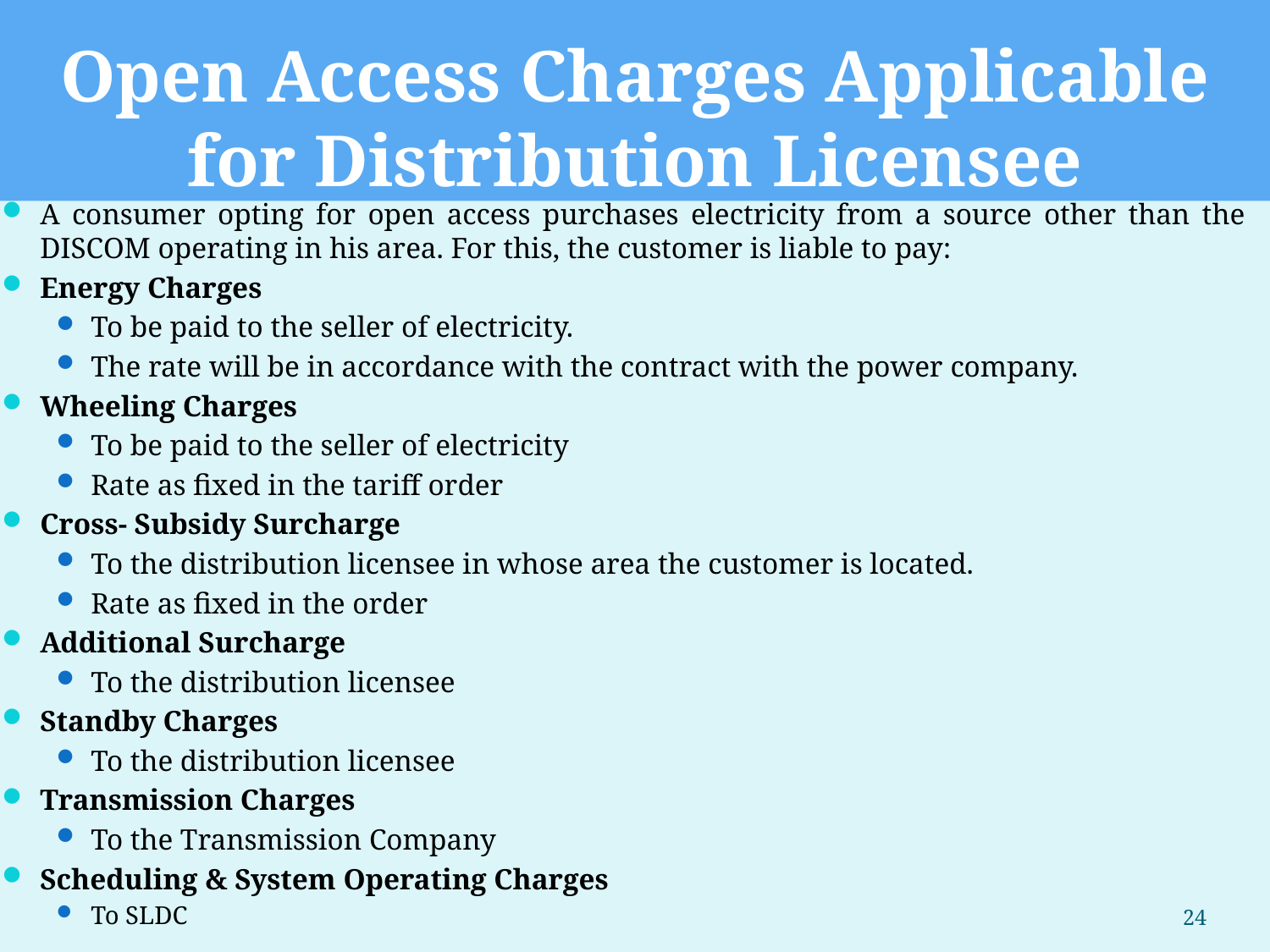

# Open Access Charges Applicable for Distribution Licensee
A consumer opting for open access purchases electricity from a source other than the DISCOM operating in his area. For this, the customer is liable to pay:
Energy Charges
To be paid to the seller of electricity.
The rate will be in accordance with the contract with the power company.
Wheeling Charges
To be paid to the seller of electricity
Rate as fixed in the tariff order
Cross- Subsidy Surcharge
To the distribution licensee in whose area the customer is located.
Rate as fixed in the order
Additional Surcharge
To the distribution licensee
Standby Charges
To the distribution licensee
Transmission Charges
To the Transmission Company
Scheduling & System Operating Charges
To SLDC
24